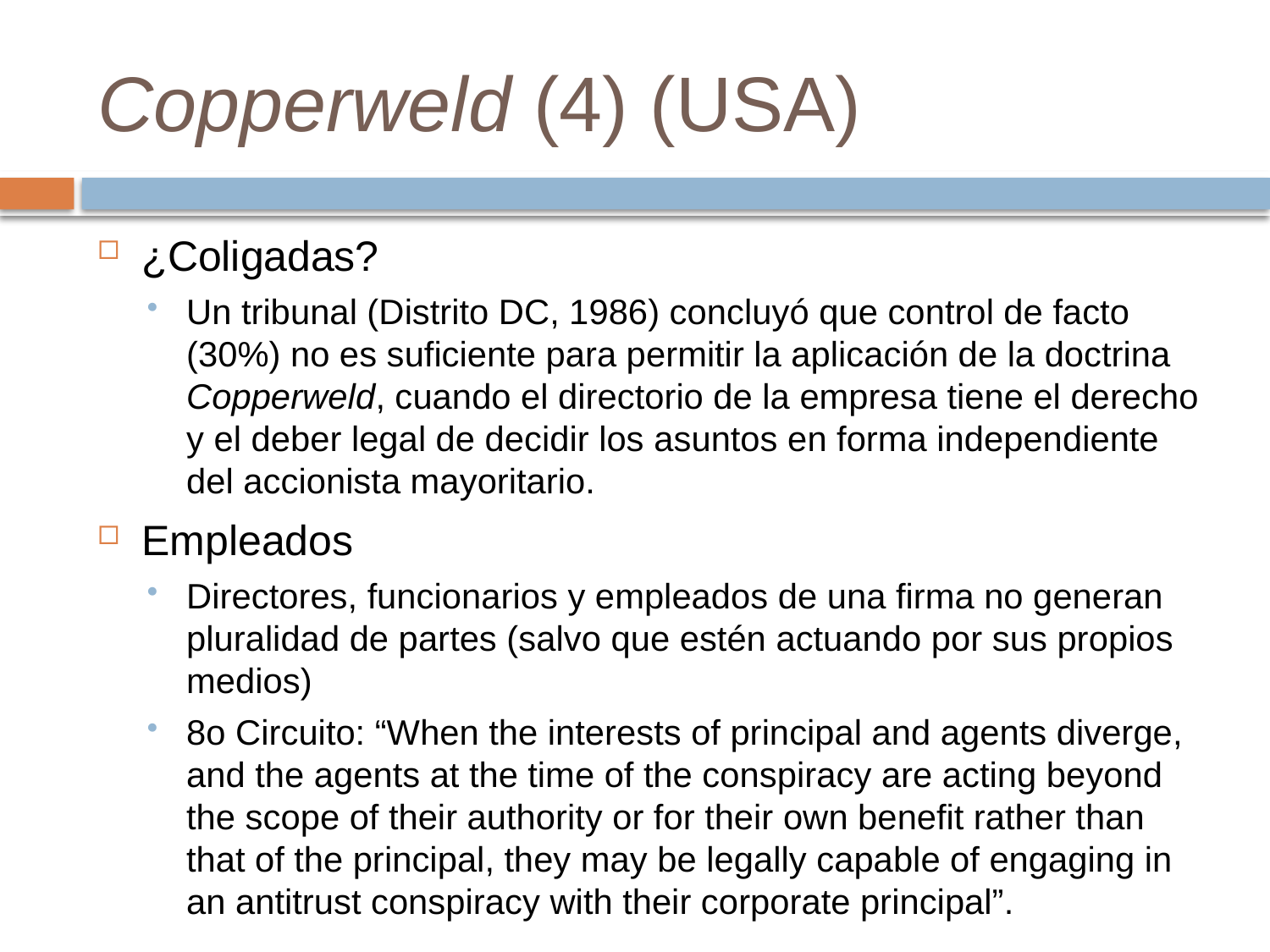

# Copperweld (4) (USA)
¿Coligadas?
Un tribunal (Distrito DC, 1986) concluyó que control de facto (30%) no es suficiente para permitir la aplicación de la doctrina Copperweld, cuando el directorio de la empresa tiene el derecho y el deber legal de decidir los asuntos en forma independiente del accionista mayoritario.
Empleados
Directores, funcionarios y empleados de una firma no generan pluralidad de partes (salvo que estén actuando por sus propios medios)
8o Circuito: “When the interests of principal and agents diverge, and the agents at the time of the conspiracy are acting beyond the scope of their authority or for their own benefit rather than that of the principal, they may be legally capable of engaging in an antitrust conspiracy with their corporate principal”.